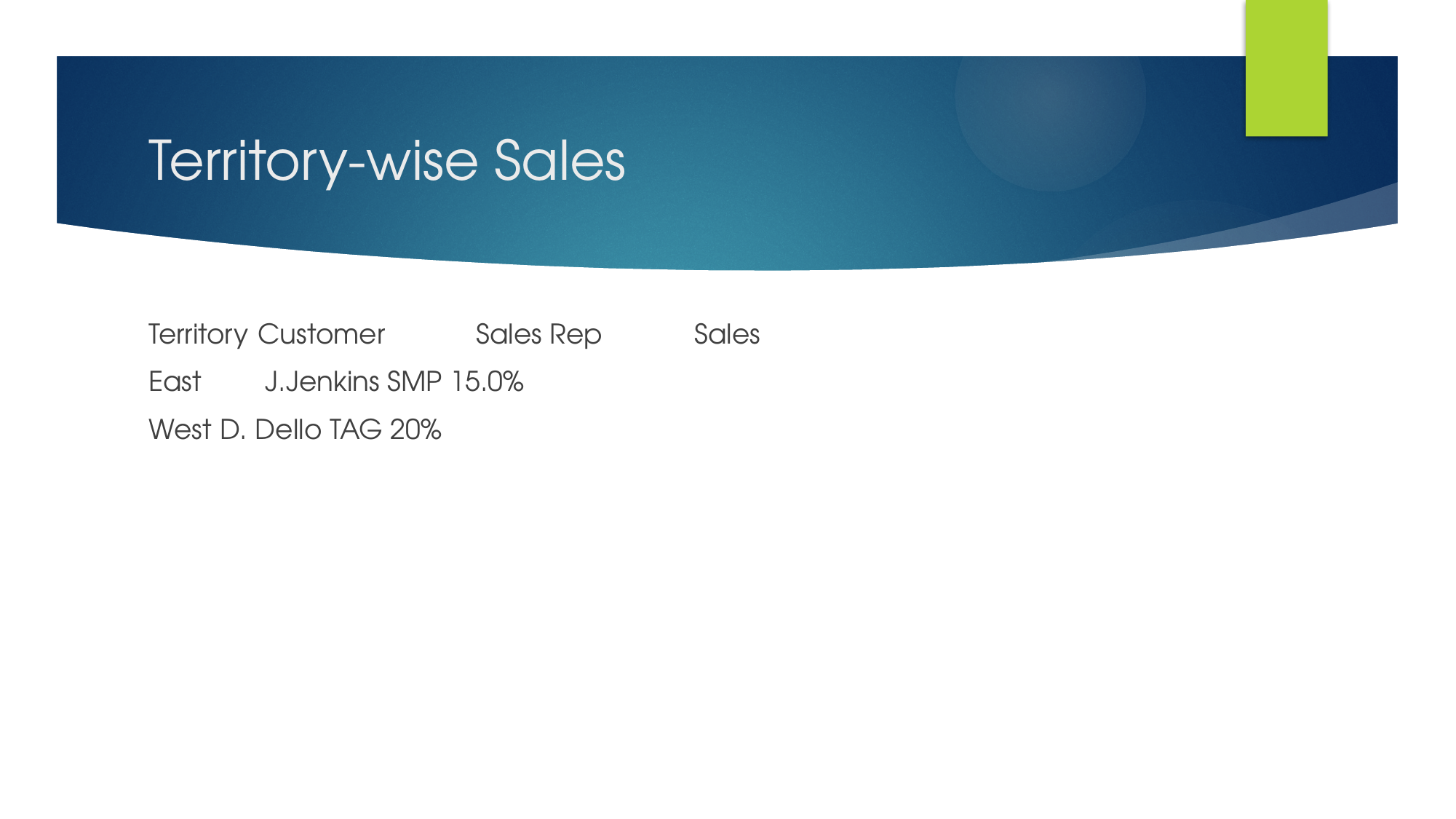

# Territory-wise Sales
Territory	Customer	Sales Rep	Sales
East	 J.Jenkins SMP 15.0%
West D. Dello TAG 20%